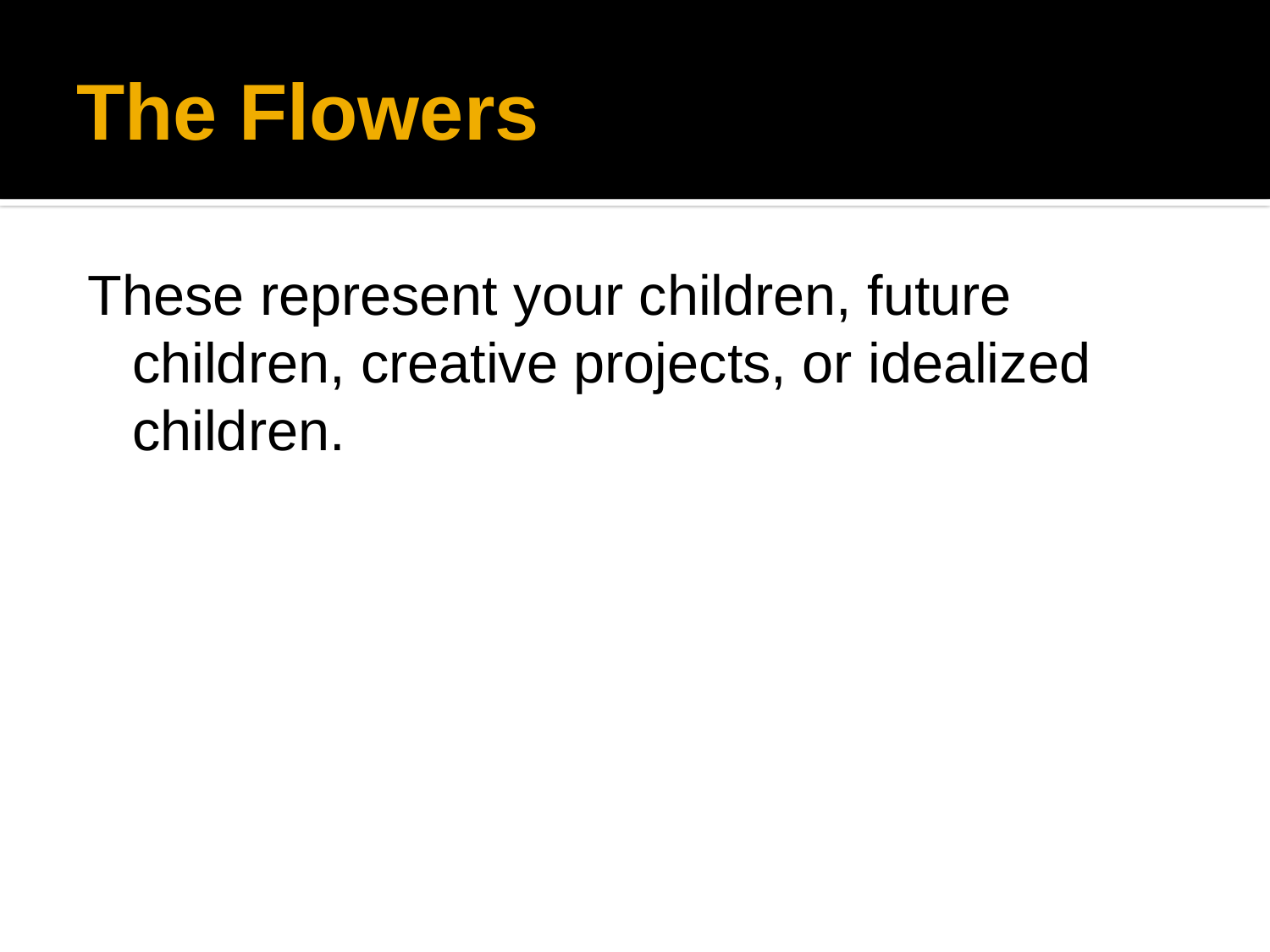

# The Flowers
These represent your children, future children, creative projects, or idealized children.